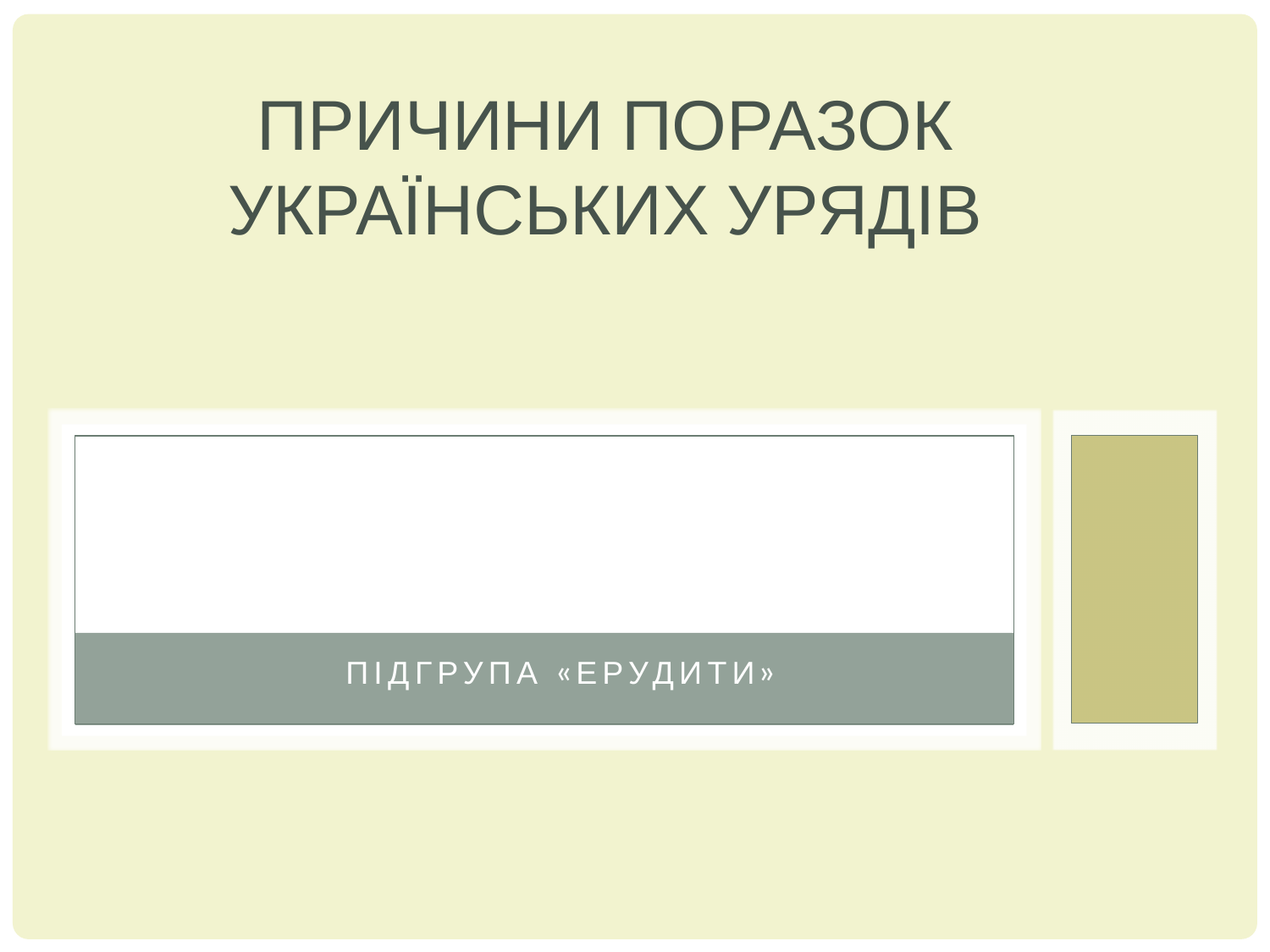

# Причини поразок українських урядів
Підгрупа «Ерудити»